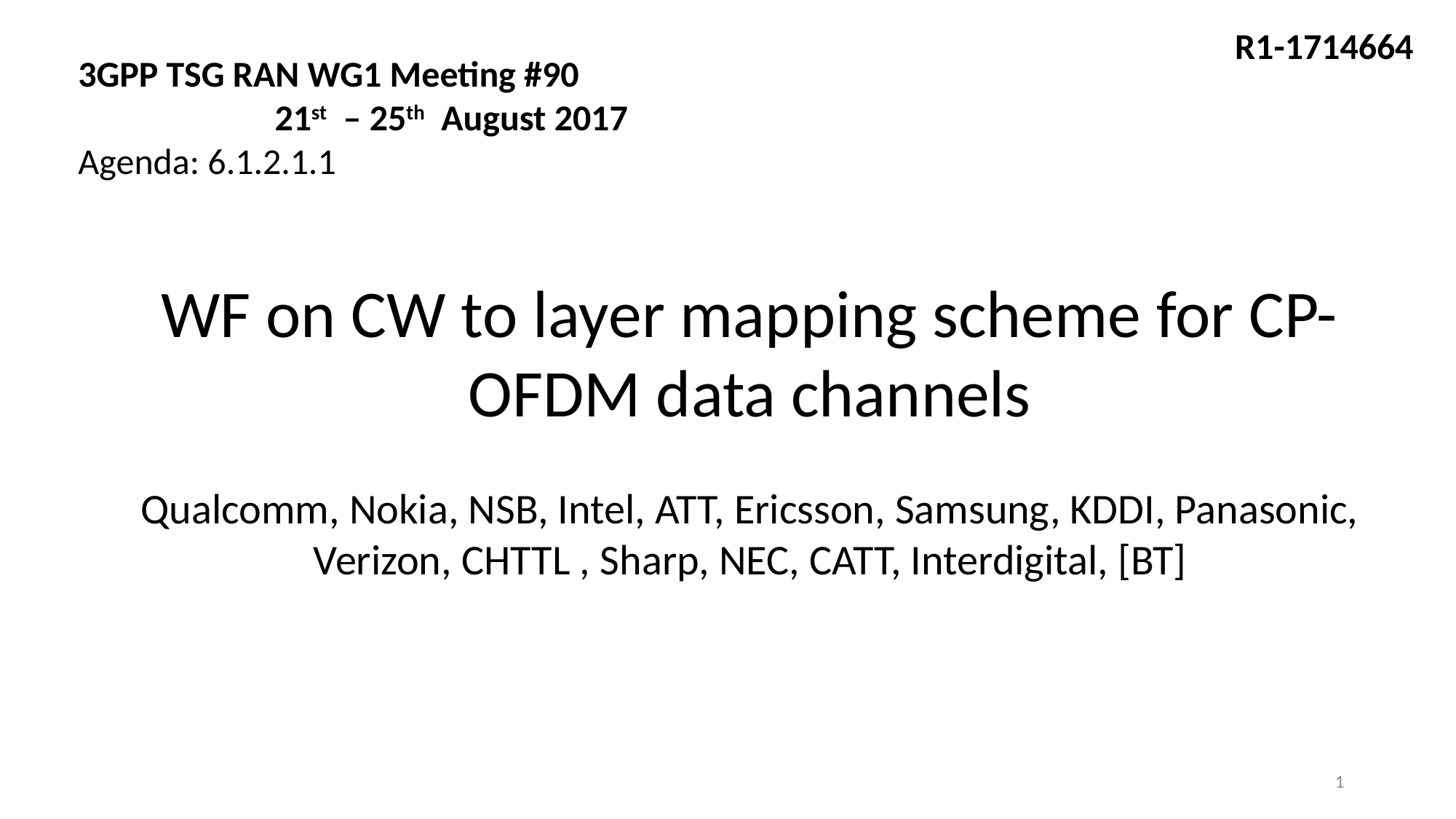

R1-1714664
3GPP TSG RAN WG1 Meeting #90                                            21st  – 25th  August 2017
Agenda: 6.1.2.1.1
WF on CW to layer mapping scheme for CP-OFDM data channels

Qualcomm, Nokia, NSB, Intel, ATT, Ericsson, Samsung, KDDI, Panasonic, Verizon, CHTTL , Sharp, NEC, CATT, Interdigital, [BT]
1